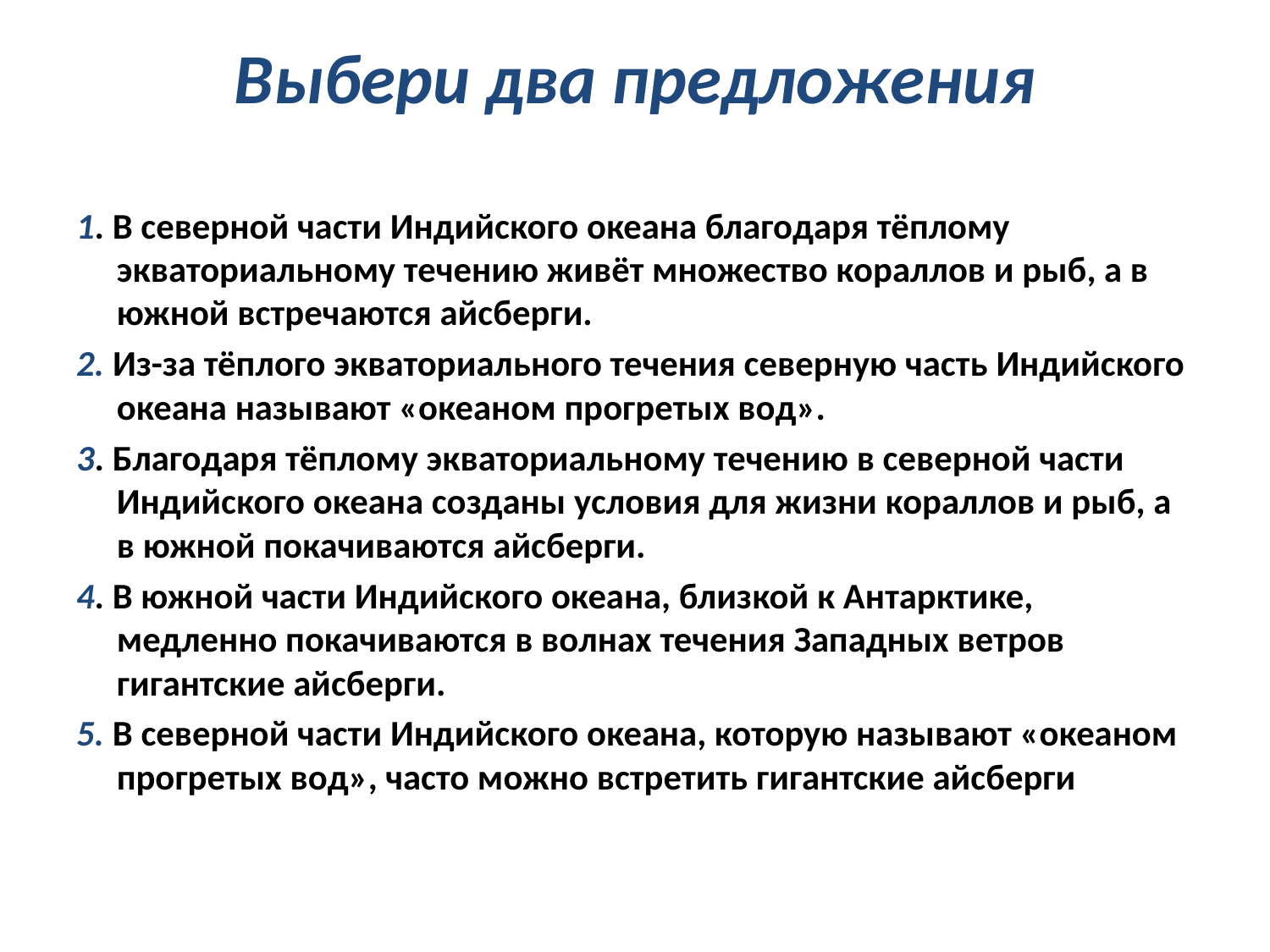

# Выбери два предложения
1. В северной части Индийского океана благодаря тёплому экваториальному течению живёт множество кораллов и рыб, а в южной встречаются айсберги.
2. Из-за тёплого экваториального течения северную часть Индийского океана называют «океаном прогретых вод».
3. Благодаря тёплому экваториальному течению в северной части Индийского океана созданы условия для жизни кораллов и рыб, а в южной покачиваются айсберги.
4. В южной части Индийского океана, близкой к Антарктике, медленно покачиваются в волнах течения Западных ветров гигантские айсберги.
5. В северной части Индийского океана, которую называют «океаном прогретых вод», часто можно встретить гигантские айсберги